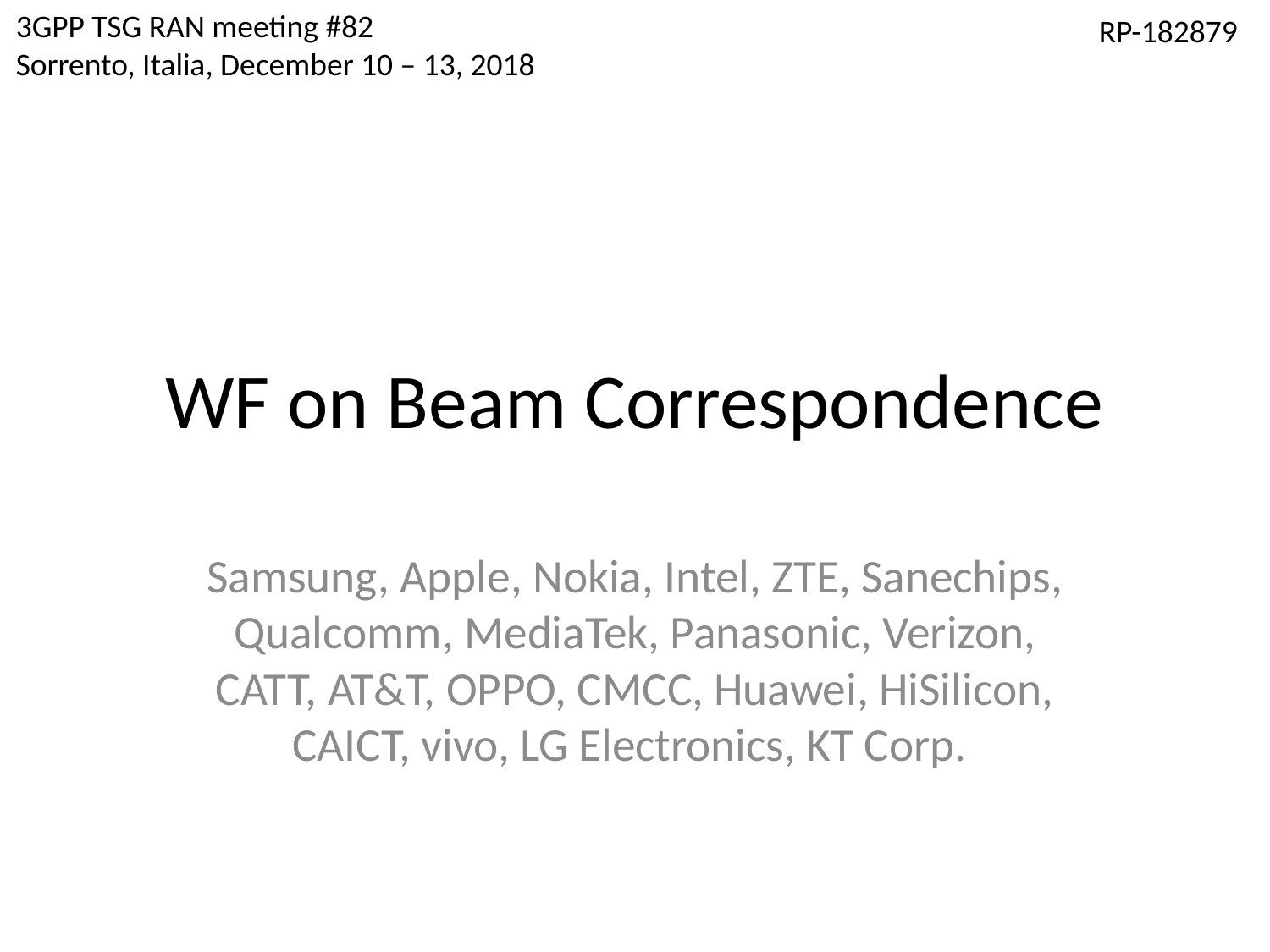

3GPP TSG RAN meeting #82
Sorrento, Italia, December 10 – 13, 2018
RP-182879
# WF on Beam Correspondence
Samsung, Apple, Nokia, Intel, ZTE, Sanechips, Qualcomm, MediaTek, Panasonic, Verizon, CATT, AT&T, OPPO, CMCC, Huawei, HiSilicon, CAICT, vivo, LG Electronics, KT Corp.